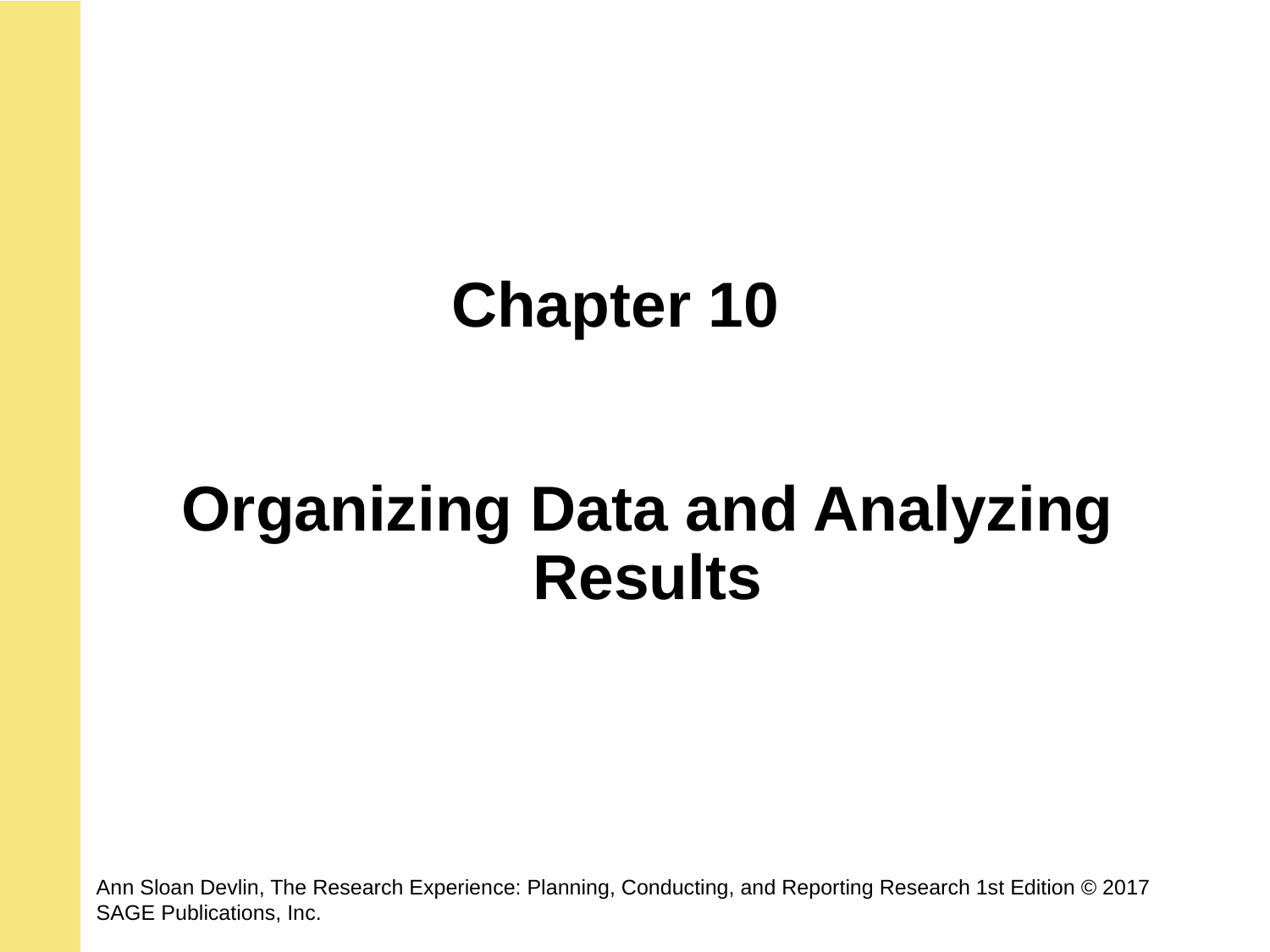

Chapter 10
Organizing Data and Analyzing Results